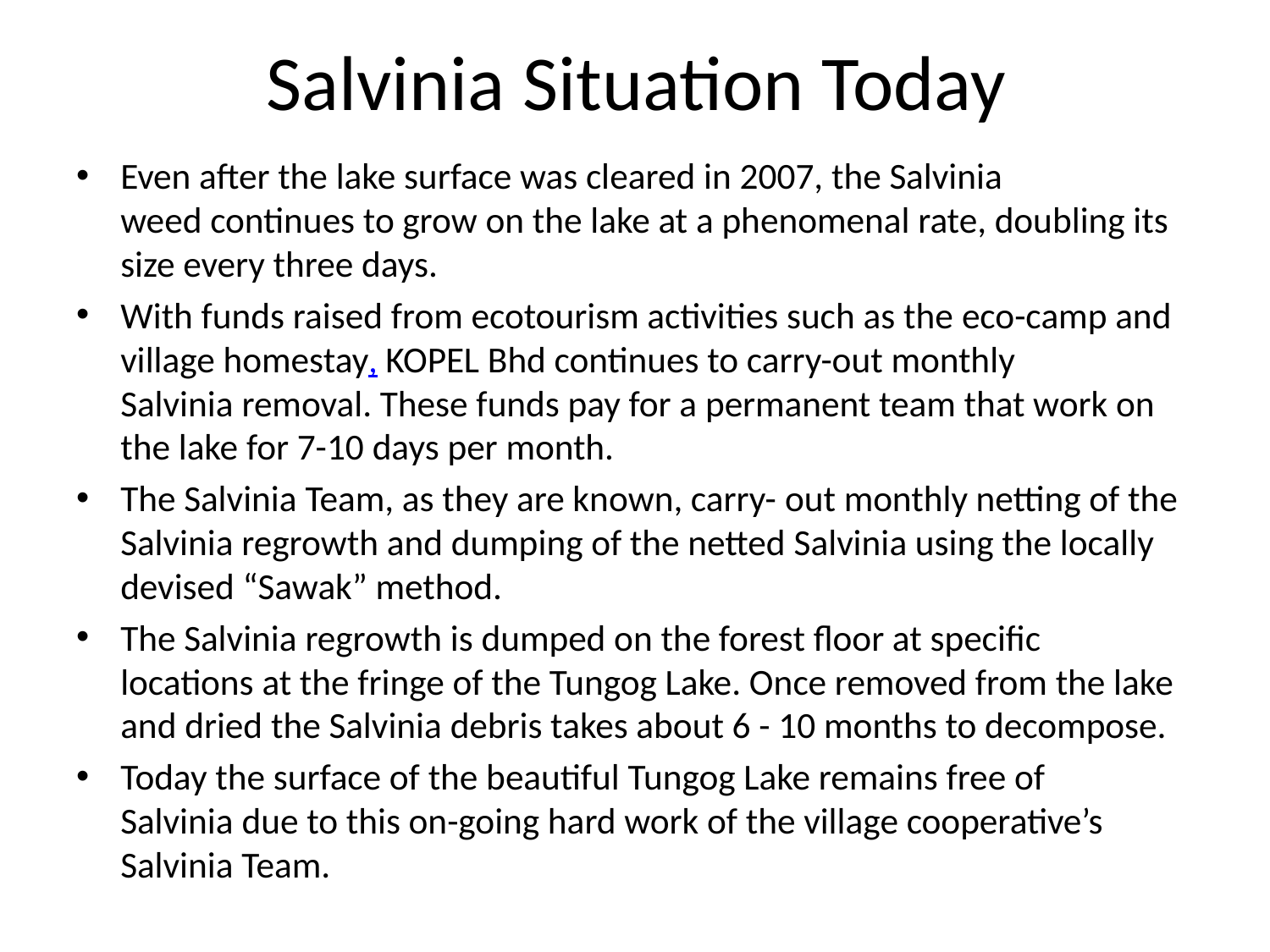

# Salvinia Situation Today
Even after the lake surface was cleared in 2007, the Salvinia weed continues to grow on the lake at a phenomenal rate, doubling its size every three days.
With funds raised from ecotourism activities such as the eco-camp and village homestay, KOPEL Bhd continues to carry-out monthly Salvinia removal. These funds pay for a permanent team that work on the lake for 7-10 days per month.
The Salvinia Team, as they are known, carry- out monthly netting of the Salvinia regrowth and dumping of the netted Salvinia using the locally devised “Sawak” method.
The Salvinia regrowth is dumped on the forest floor at specific locations at the fringe of the Tungog Lake. Once removed from the lake and dried the Salvinia debris takes about 6 - 10 months to decompose.
Today the surface of the beautiful Tungog Lake remains free of Salvinia due to this on-going hard work of the village cooperative’s Salvinia Team.